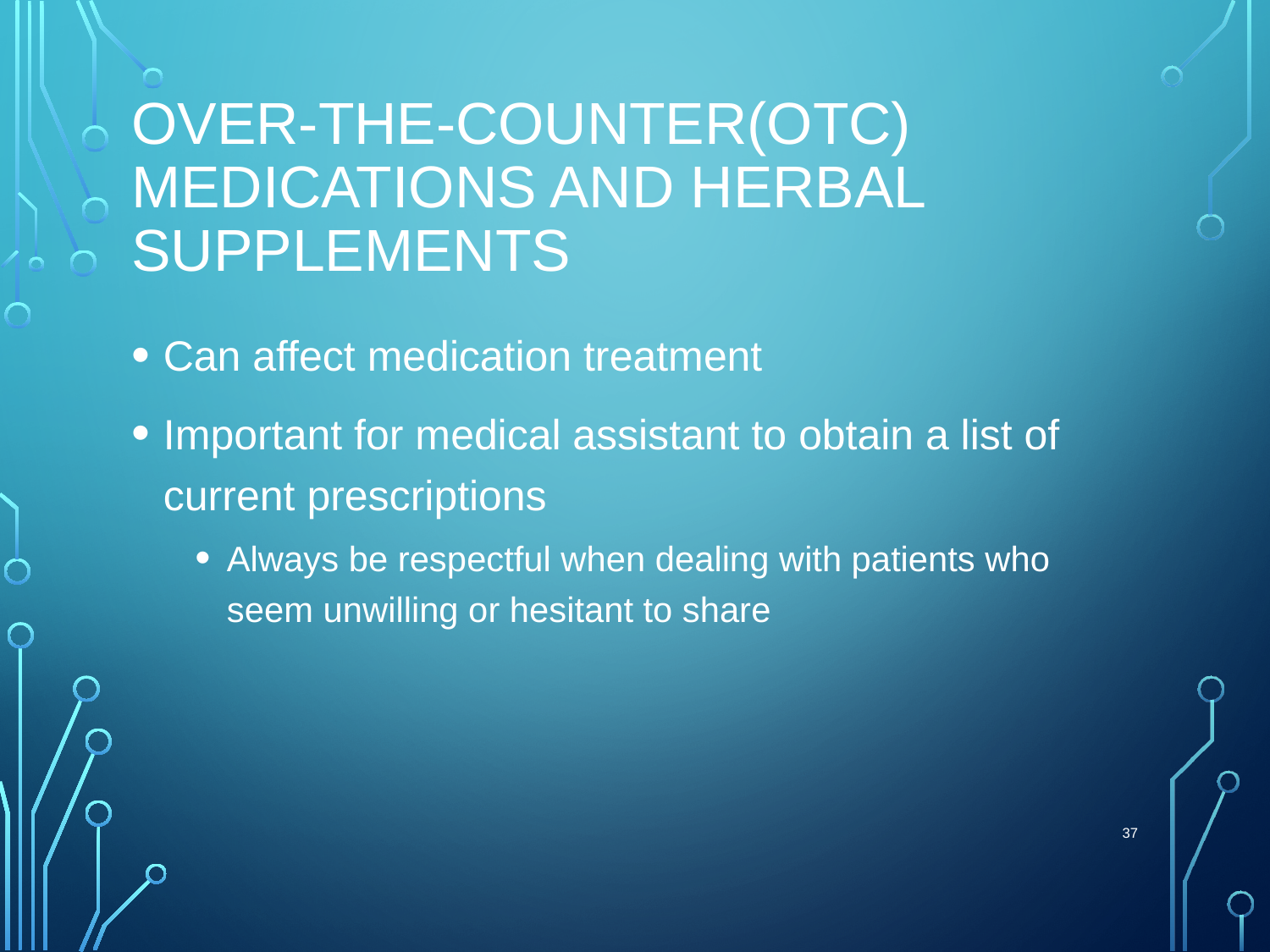

# Over-the-Counter(OTC) Medications and Herbal Supplements
Can affect medication treatment
Important for medical assistant to obtain a list of current prescriptions
Always be respectful when dealing with patients who seem unwilling or hesitant to share
 37